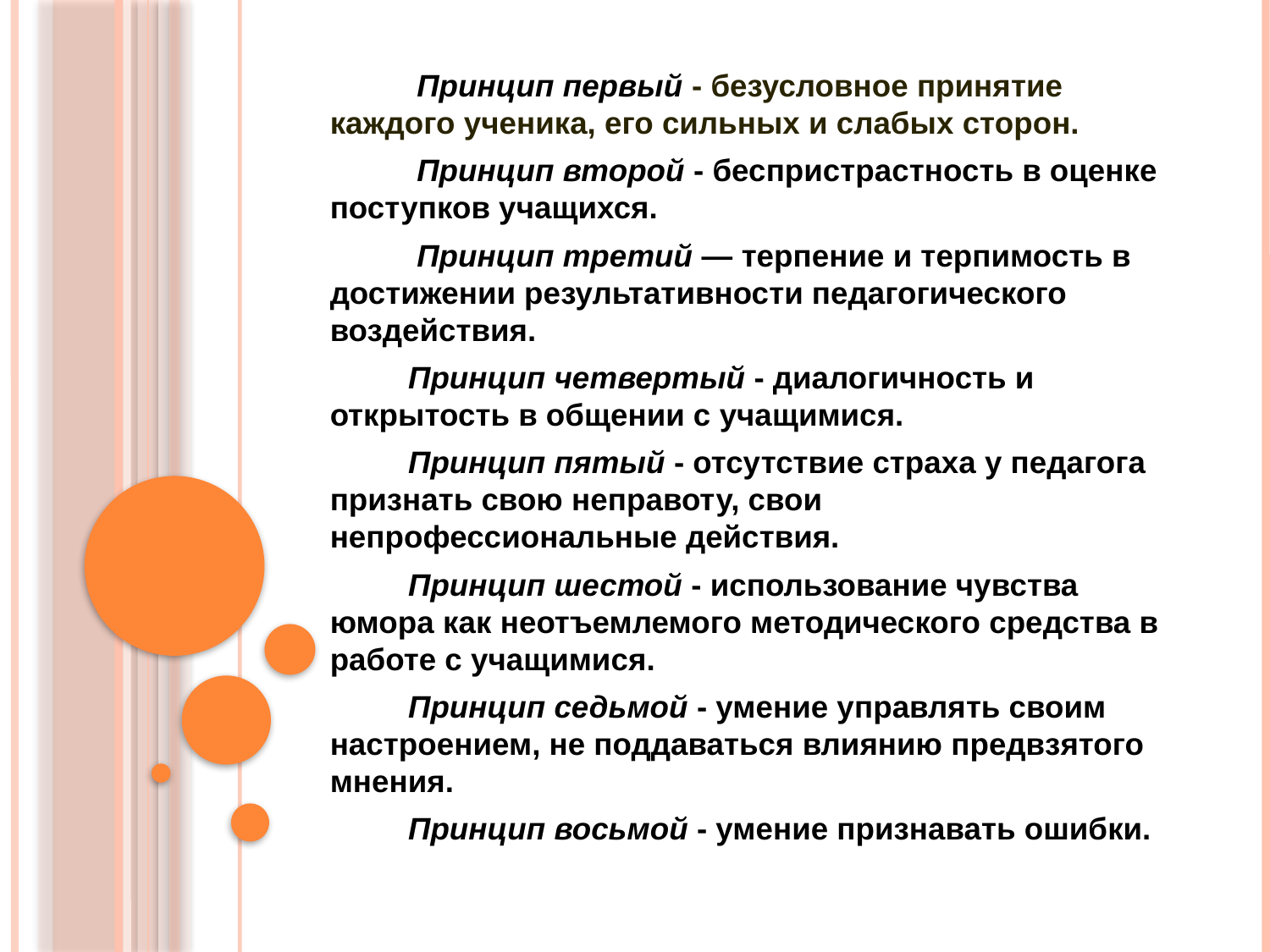

Принцип первый - безусловное принятие каждого ученика, его сильных и слабых сторон.
          Принцип второй - беспристрастность в оценке поступков уча­щихся.
          Принцип третий — терпение и терпимость в достижении результативности педагогического воздействия.
         Принцип четвертый - диалогичность и открытость в общении с учащимися.
         Принцип пятый - отсутствие страха у педагога признать свою неправоту, свои непрофессиональные действия.
         Принцип шестой - использование чувства юмора как неотъемлемого методического средства в работе с учащимися.
         Принцип седьмой - умение управлять своим настроением, не поддаваться влиянию предвзятого мнения.
         Принцип восьмой - умение признавать ошибки.